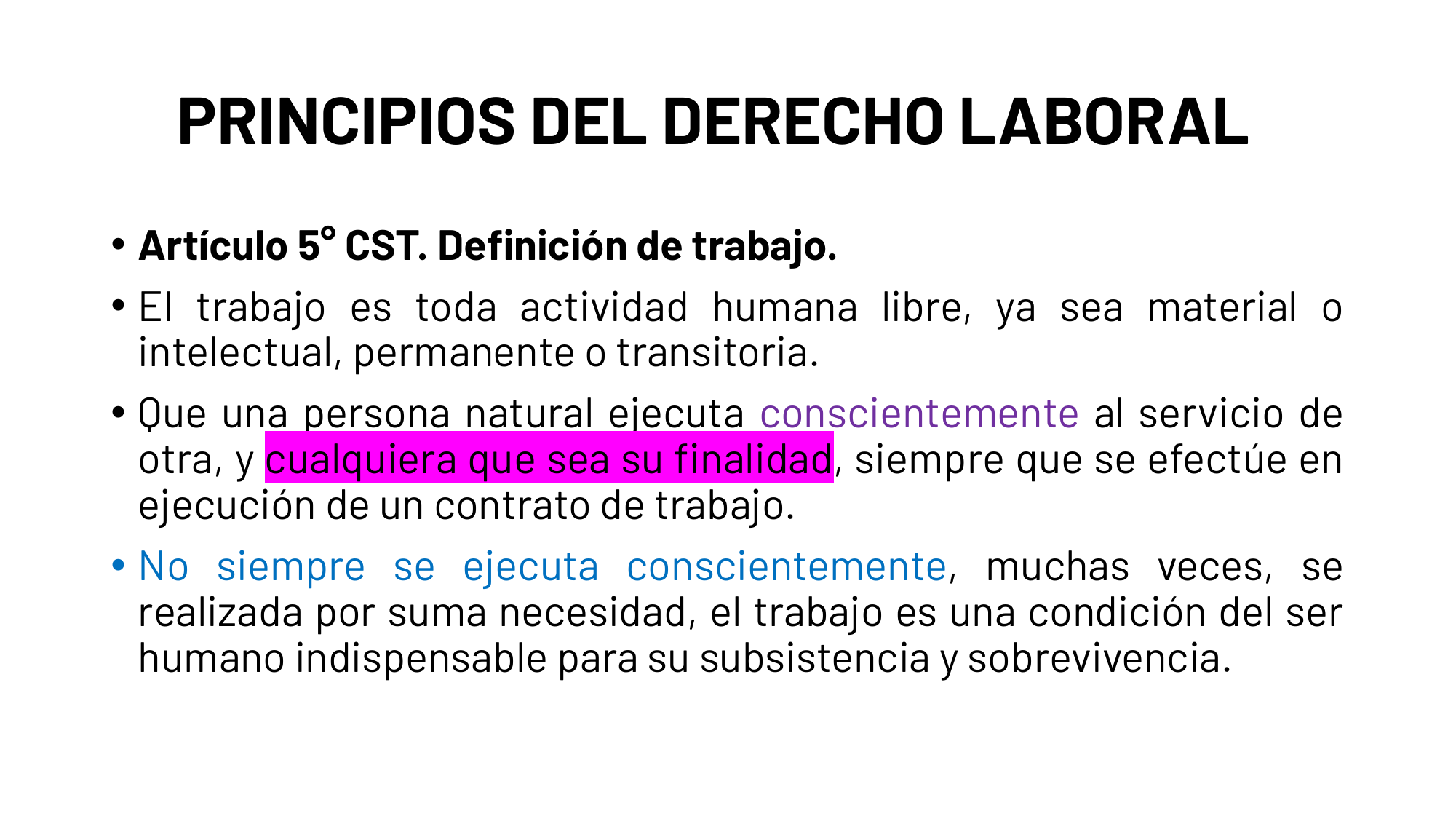

# PRINCIPIOS DEL DERECHO LABORAL
Artículo 5° CST. Definición de trabajo.
El trabajo es toda actividad humana libre, ya sea material o intelectual, permanente o transitoria.
Que una persona natural ejecuta conscientemente al servicio de otra, y cualquiera que sea su finalidad, siempre que se efectúe en ejecución de un contrato de trabajo.
No siempre se ejecuta conscientemente, muchas veces, se realizada por suma necesidad, el trabajo es una condición del ser humano indispensable para su subsistencia y sobrevivencia.